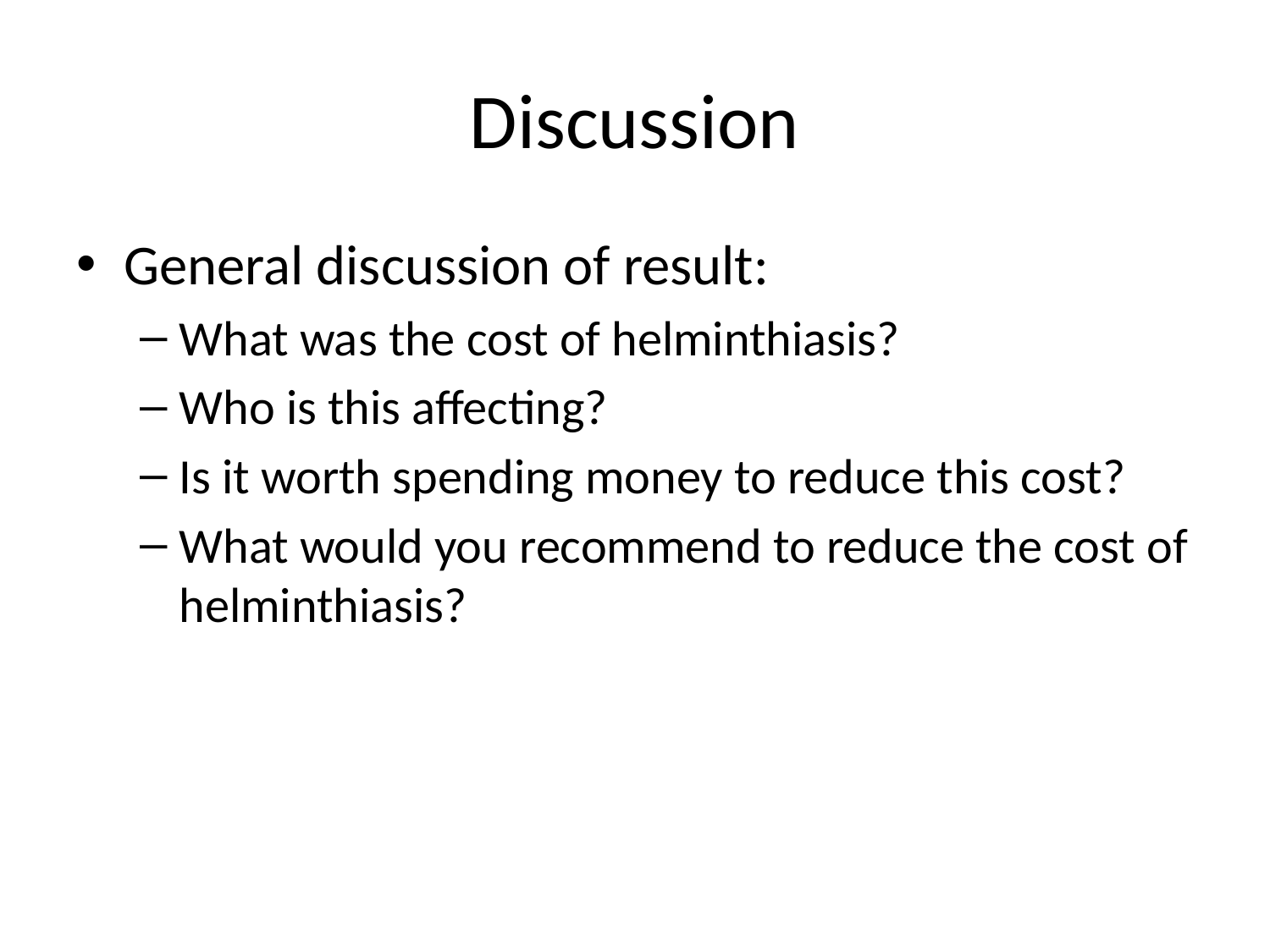

# Discussion
General discussion of result:
What was the cost of helminthiasis?
Who is this affecting?
Is it worth spending money to reduce this cost?
What would you recommend to reduce the cost of helminthiasis?